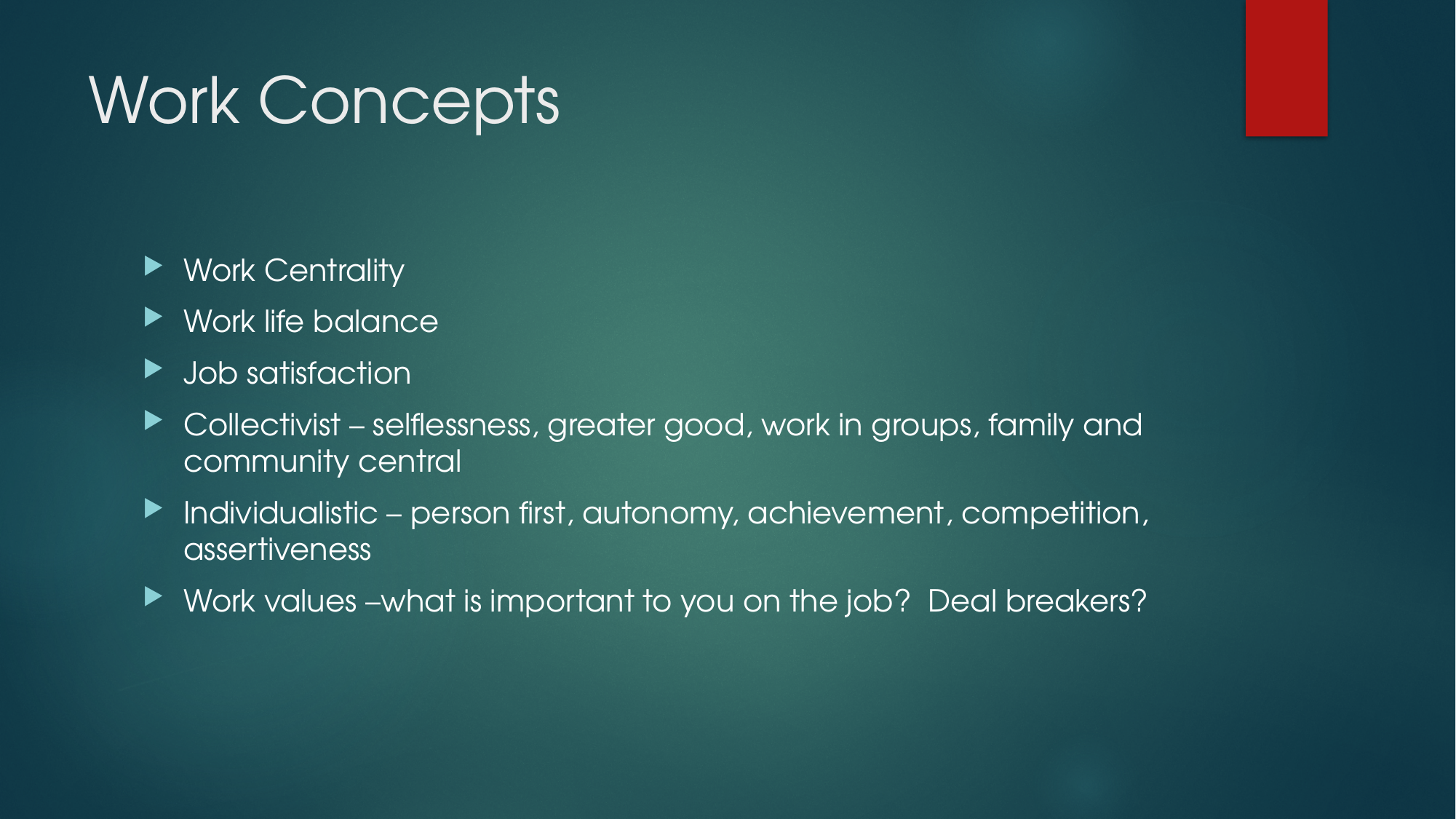

# Work Concepts
Work Centrality
Work life balance
Job satisfaction
Collectivist – selflessness, greater good, work in groups, family and community central
Individualistic – person first, autonomy, achievement, competition, assertiveness
Work values –what is important to you on the job?  Deal breakers?